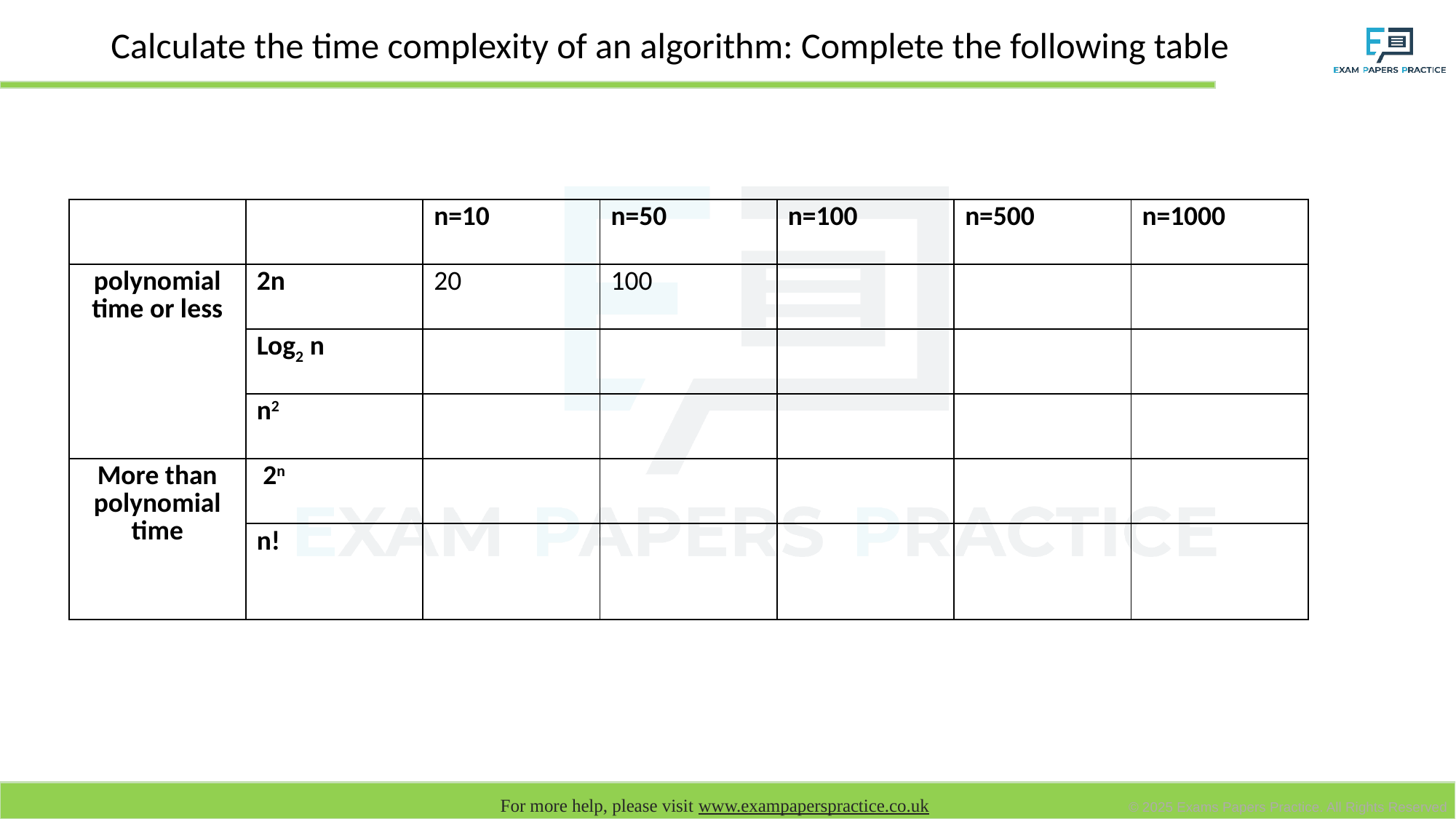

# Calculate the time complexity of an algorithm: Complete the following table
|  |  | n=10 | n=50 | n=100 | n=500 | n=1000 |
| --- | --- | --- | --- | --- | --- | --- |
| polynomial time or less | 2n | 20 | 100 |  |  |  |
|  | Log2 n |  |  |  |  |  |
|  | n2 |  |  |  |  |  |
| More than polynomial time | 2n |  |  |  |  |  |
|  | n! |  |  |  |  |  |